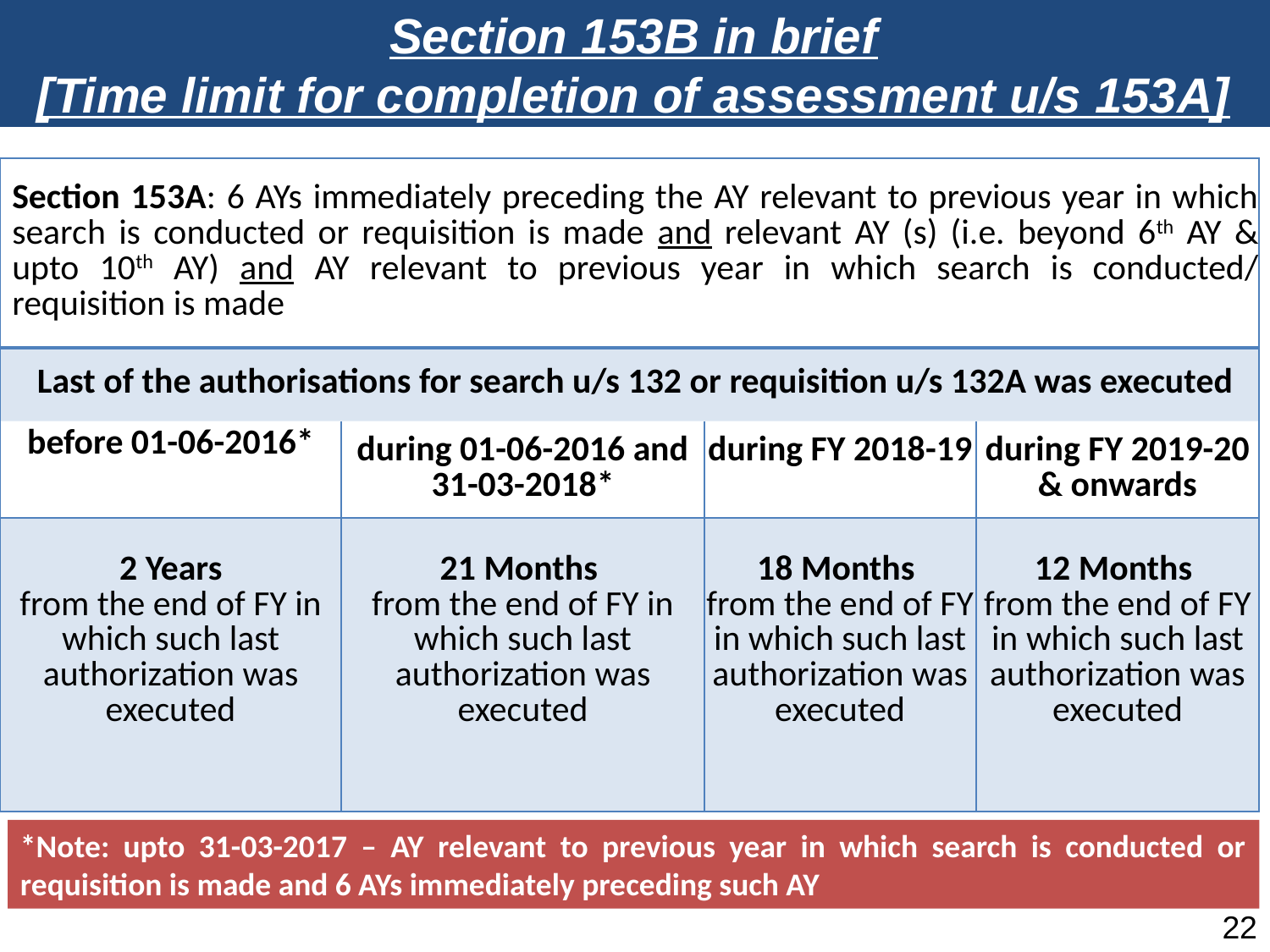

Section 153B in brief
[Time limit for completion of assessment u/s 153A]
| Section 153A: 6 AYs immediately preceding the AY relevant to previous year in which search is conducted or requisition is made and relevant AY (s) (i.e. beyond 6th AY & upto 10th AY) and AY relevant to previous year in which search is conducted/ requisition is made |  |  |  |
| --- | --- | --- | --- |
| Last of the authorisations for search u/s 132 or requisition u/s 132A was executed |  |  |  |
| before 01-06-2016\* | during 01-06-2016 and 31-03-2018\* | during FY 2018-19 | during FY 2019-20 & onwards |
| 2 Years from the end of FY in which such last authorization was executed | 21 Months from the end of FY in which such last authorization was executed | 18 Months from the end of FY in which such last authorization was executed | 12 Months from the end of FY in which such last authorization was executed |
*Note: upto 31-03-2017 – AY relevant to previous year in which search is conducted or requisition is made and 6 AYs immediately preceding such AY
22